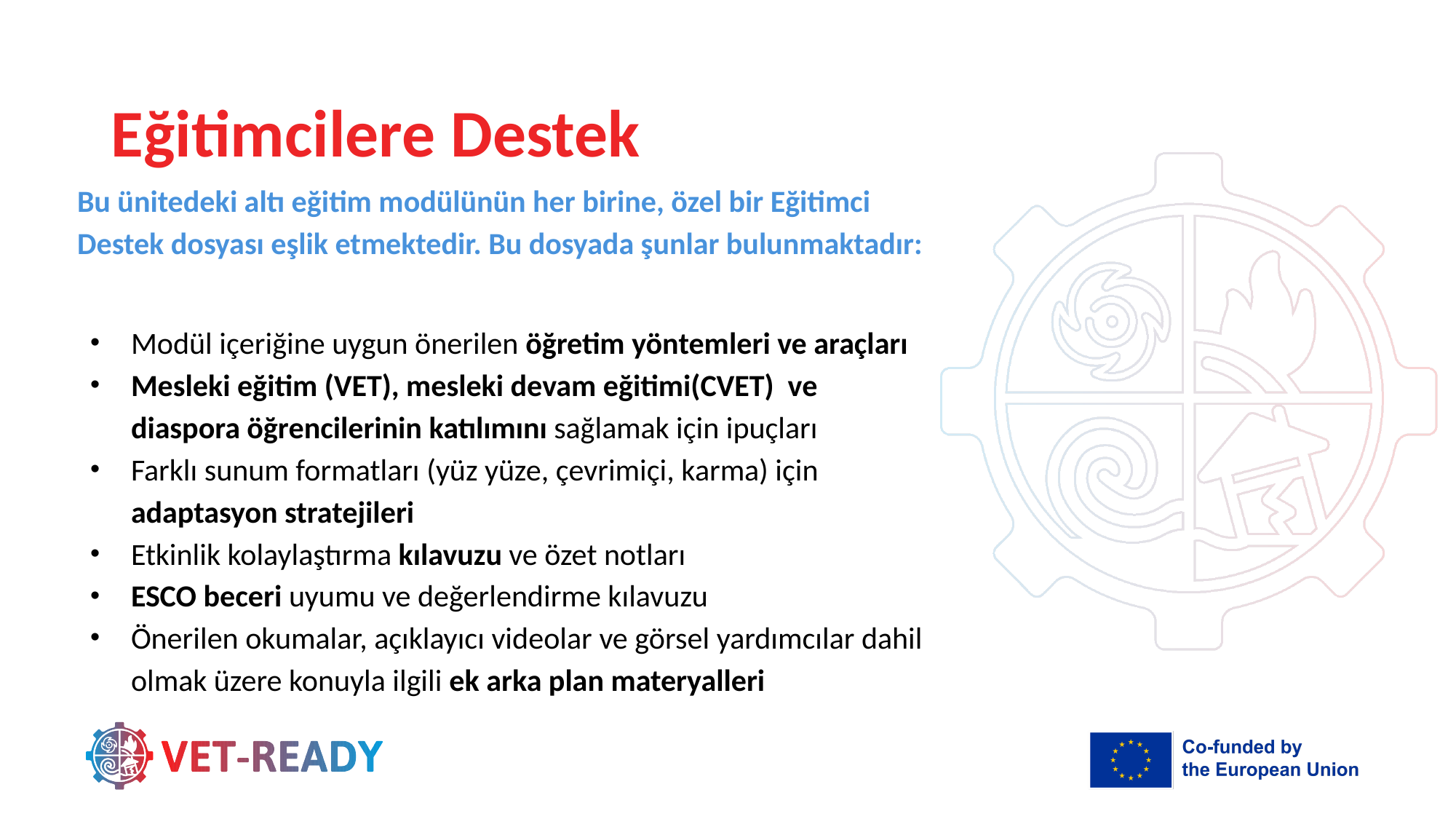

# Eğitimcilere Destek
Bu ünitedeki altı eğitim modülünün her birine, özel bir Eğitimci Destek dosyası eşlik etmektedir. Bu dosyada şunlar bulunmaktadır:

Modül içeriğine uygun önerilen öğretim yöntemleri ve araçları
Mesleki eğitim (VET), mesleki devam eğitimi(CVET)  ve diaspora öğrencilerinin katılımını sağlamak için ipuçları
Farklı sunum formatları (yüz yüze, çevrimiçi, karma) için adaptasyon stratejileri
Etkinlik kolaylaştırma kılavuzu ve özet notları
ESCO beceri uyumu ve değerlendirme kılavuzu
Önerilen okumalar, açıklayıcı videolar ve görsel yardımcılar dahil olmak üzere konuyla ilgili ek arka plan materyalleri